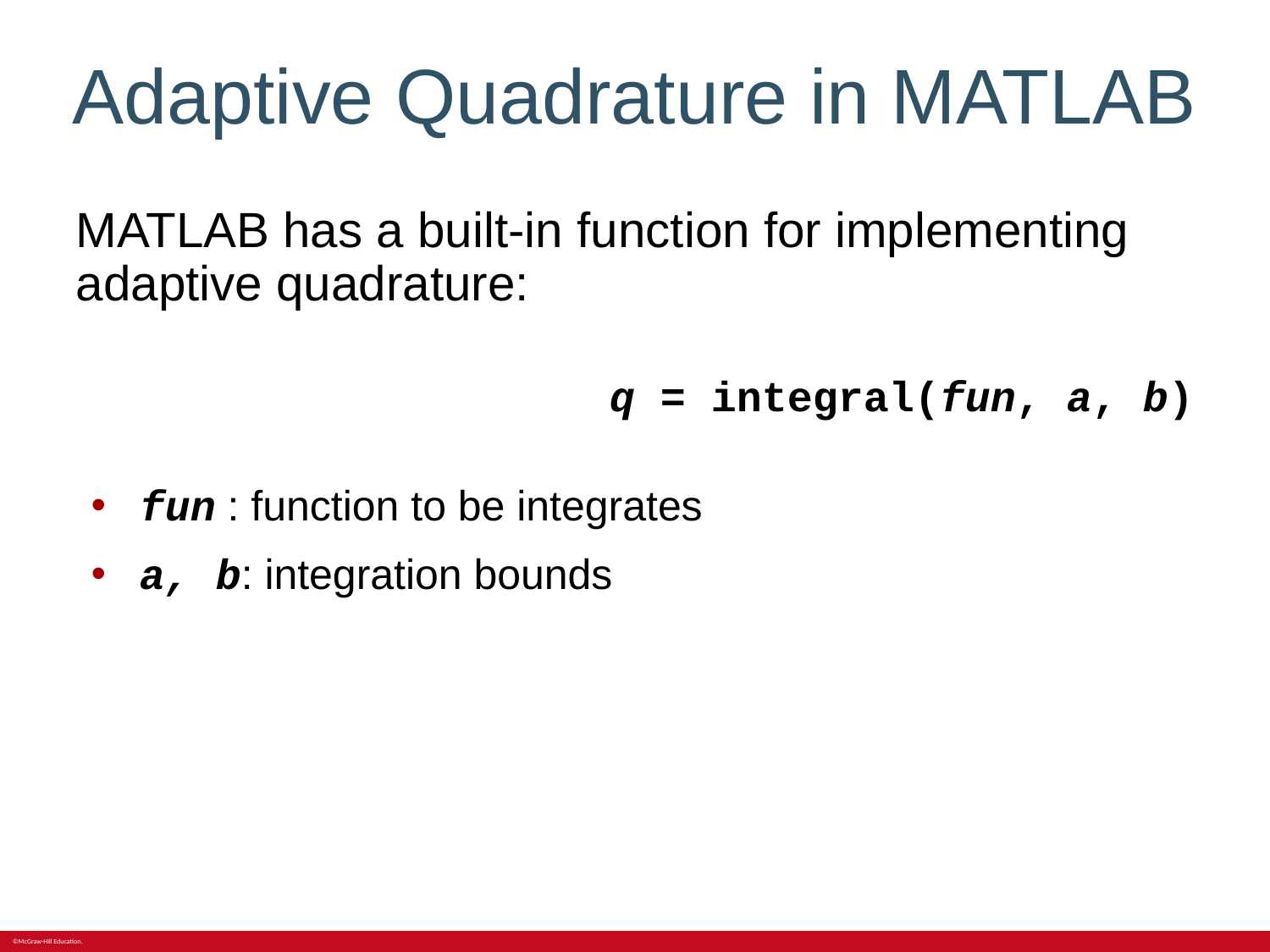

# Adaptive Quadrature in MATLAB
MATLAB has a built-in function for implementing adaptive quadrature:

                     q = integral(fun, a, b)

fun : function to be integrates
a, b: integration bounds